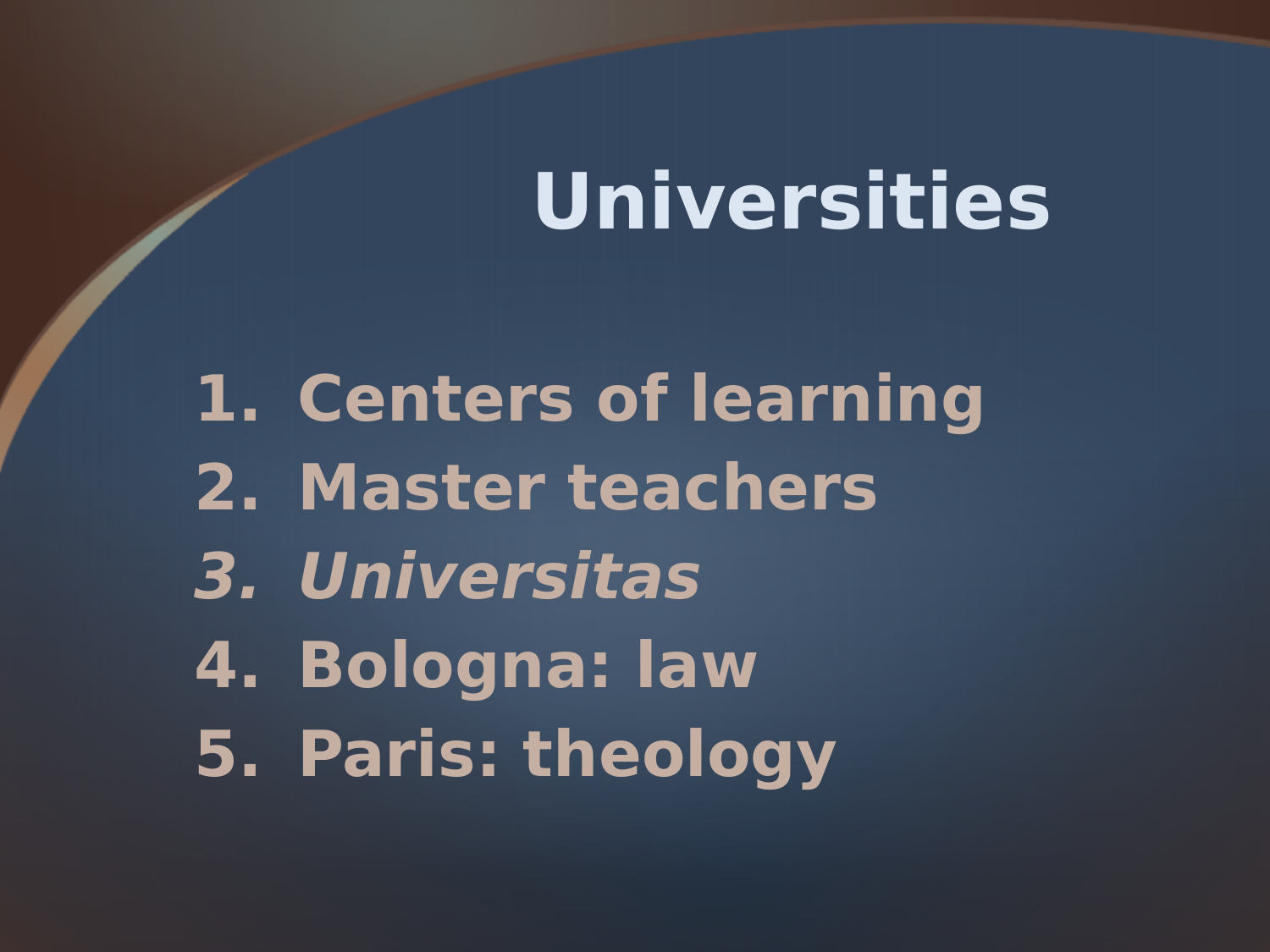

# Universities
Centers of learning
Master teachers
Universitas
Bologna: law
Paris: theology